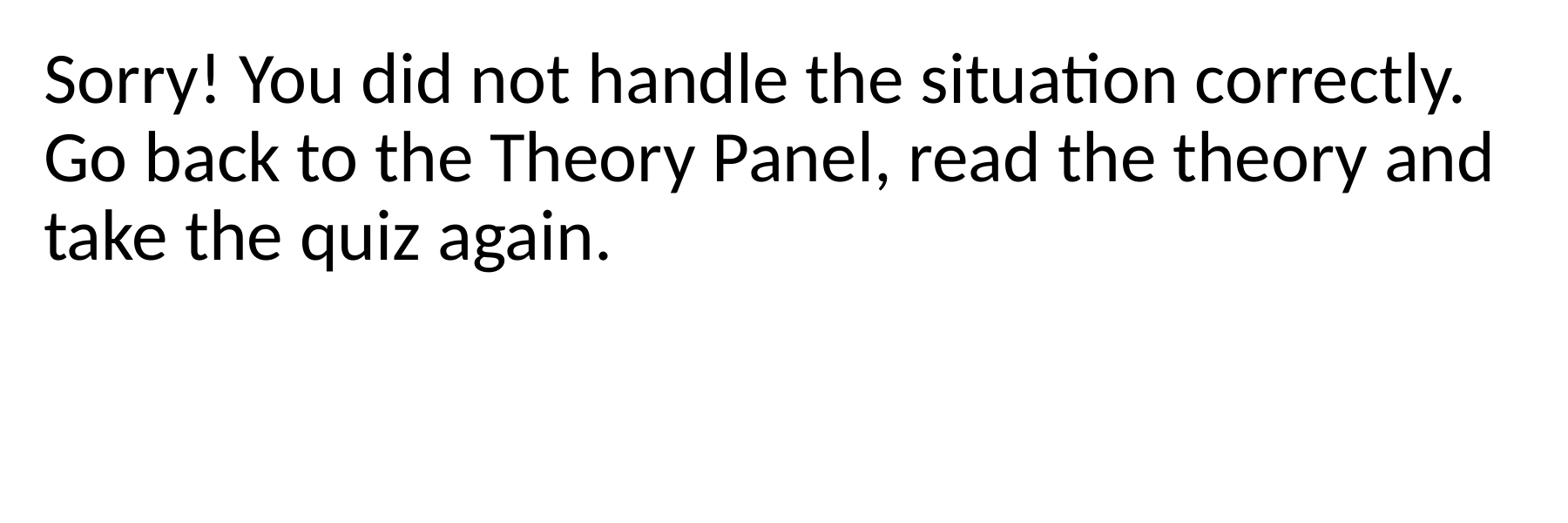

Sorry! You did not handle the situation correctly. Go back to the Theory Panel, read the theory and take the quiz again.